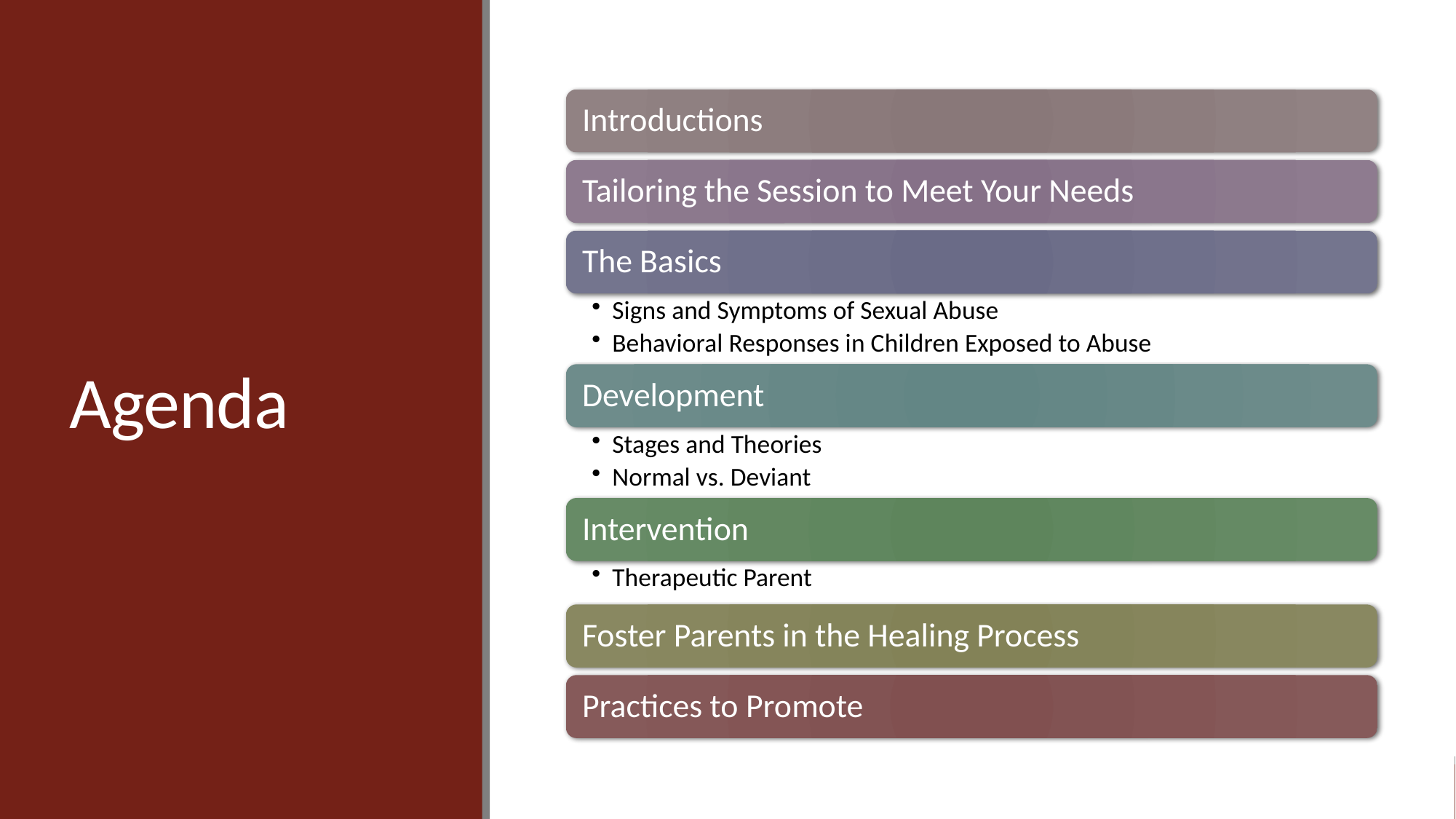

# Agenda
Introductions
Tailoring the Session to Meet Your Needs
The Basics
Signs and Symptoms of Sexual Abuse
Behavioral Responses in Children Exposed to Abuse
Development
Stages and Theories
Normal vs. Deviant
Intervention
Therapeutic Parent
Foster Parents in the Healing Process
Practices to Promote